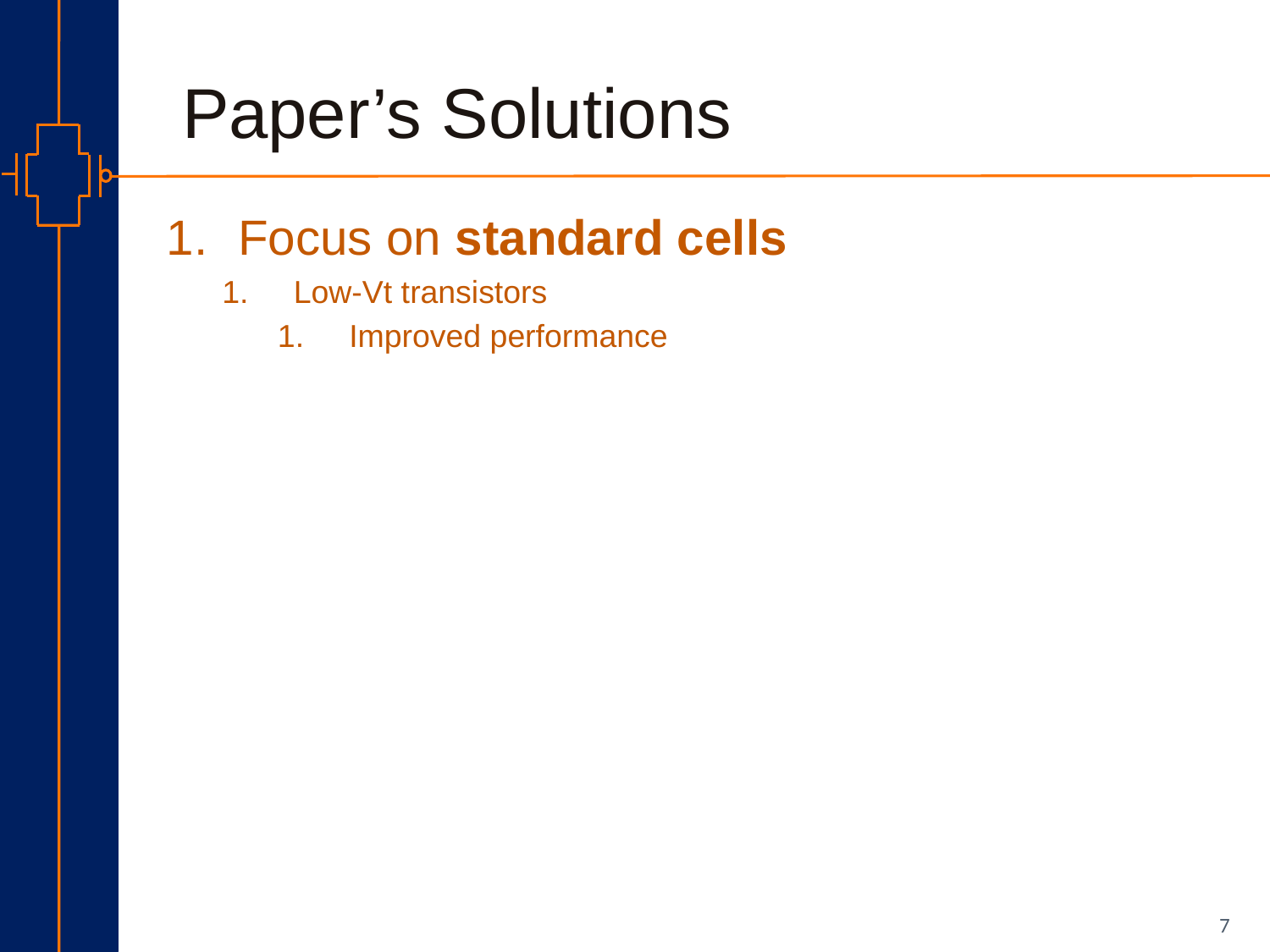

# Paper’s Solutions

Focus on standard cells
Low-Vt transistors
Improved performance

7